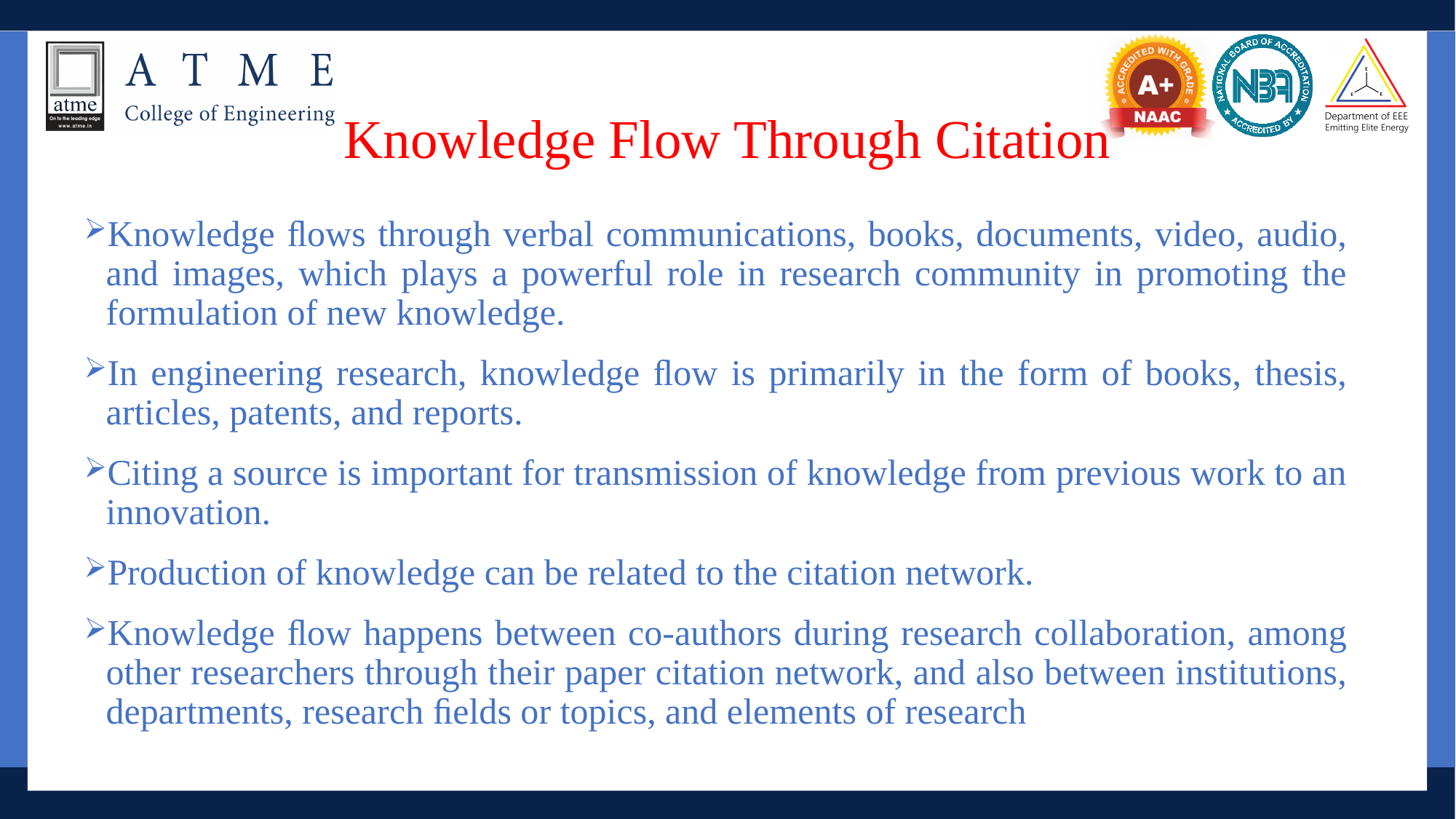

# Knowledge Flow Through Citation
Knowledge ﬂows through verbal communications, books, documents, video, audio, and images, which plays a powerful role in research community in promoting the formulation of new knowledge.
In engineering research, knowledge ﬂow is primarily in the form of books, thesis, articles, patents, and reports.
Citing a source is important for transmission of knowledge from previous work to an innovation.
Production of knowledge can be related to the citation network.
Knowledge ﬂow happens between co-authors during research collaboration, among other researchers through their paper citation network, and also between institutions, departments, research ﬁelds or topics, and elements of research